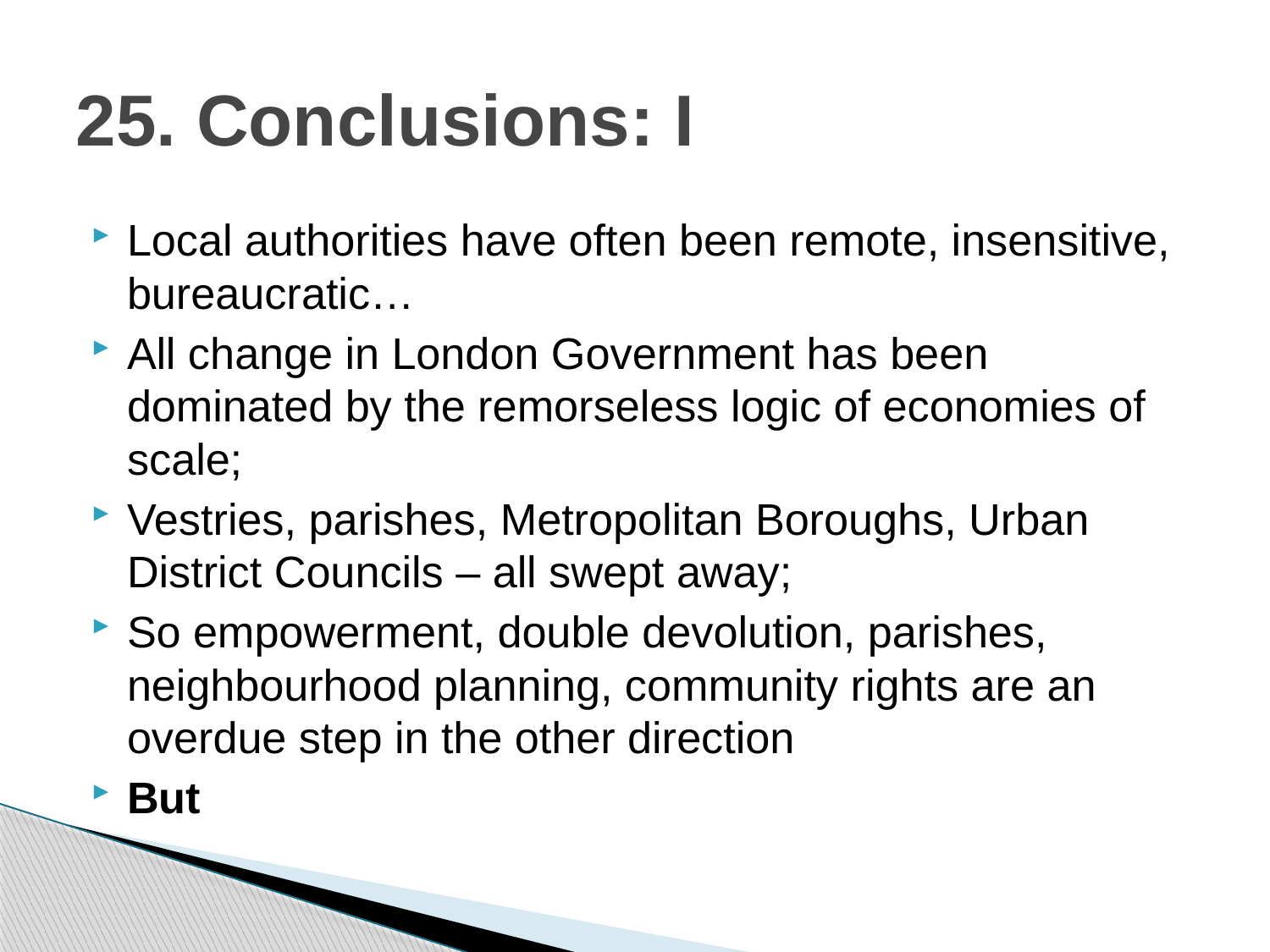

# 25. Conclusions: I
Local authorities have often been remote, insensitive, bureaucratic…
All change in London Government has been dominated by the remorseless logic of economies of scale;
Vestries, parishes, Metropolitan Boroughs, Urban District Councils – all swept away;
So empowerment, double devolution, parishes, neighbourhood planning, community rights are an overdue step in the other direction
But